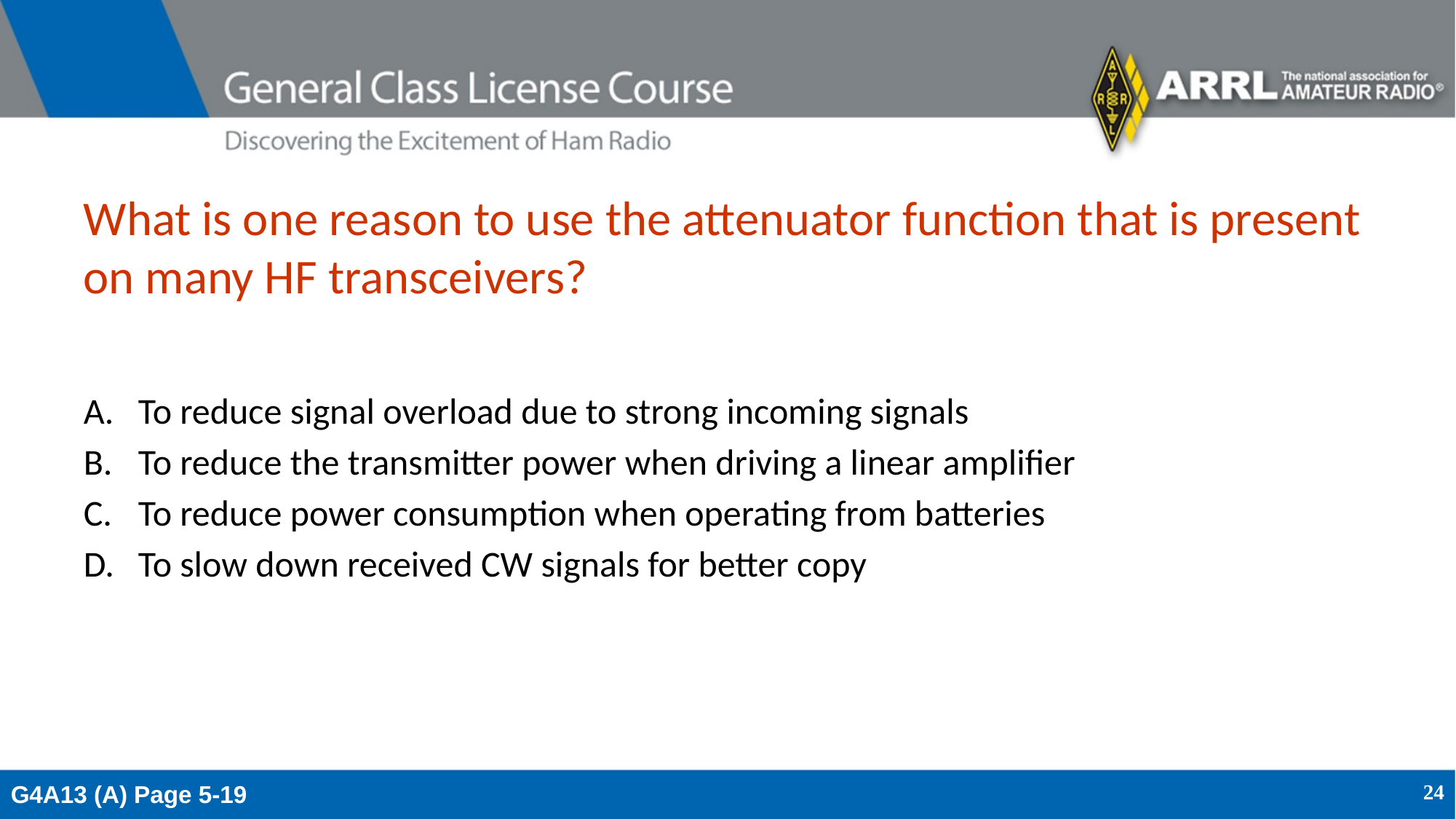

# What is one reason to use the attenuator function that is present on many HF transceivers?
To reduce signal overload due to strong incoming signals
To reduce the transmitter power when driving a linear amplifier
To reduce power consumption when operating from batteries
To slow down received CW signals for better copy
G4A13 (A) Page 5-19
24